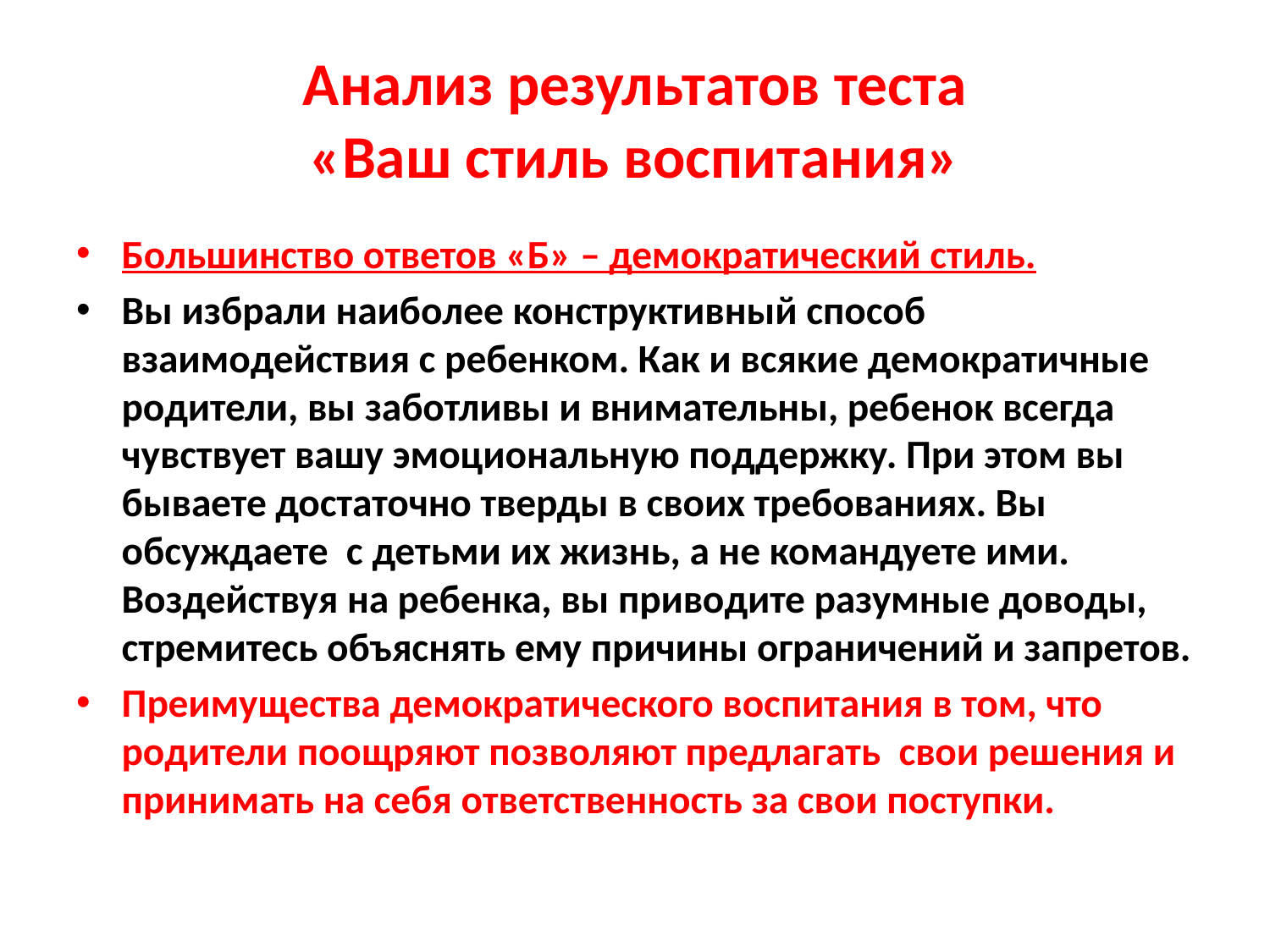

# Анализ результатов теста «Ваш стиль воспитания»
Большинство ответов «Б» – демократический стиль.
Вы избрали наиболее конструктивный способ взаимодействия с ребенком. Как и всякие демократичные родители, вы заботливы и внимательны, ребенок всегда чувствует вашу эмоциональную поддержку. При этом вы бываете достаточно тверды в своих требованиях. Вы обсуждаете  с детьми их жизнь, а не командуете ими. Воздействуя на ребенка, вы приводите разумные доводы, стремитесь объяснять ему причины ограничений и запретов.
Преимущества демократического воспитания в том, что родители поощряют позволяют предлагать  свои решения и принимать на себя ответственность за свои поступки.